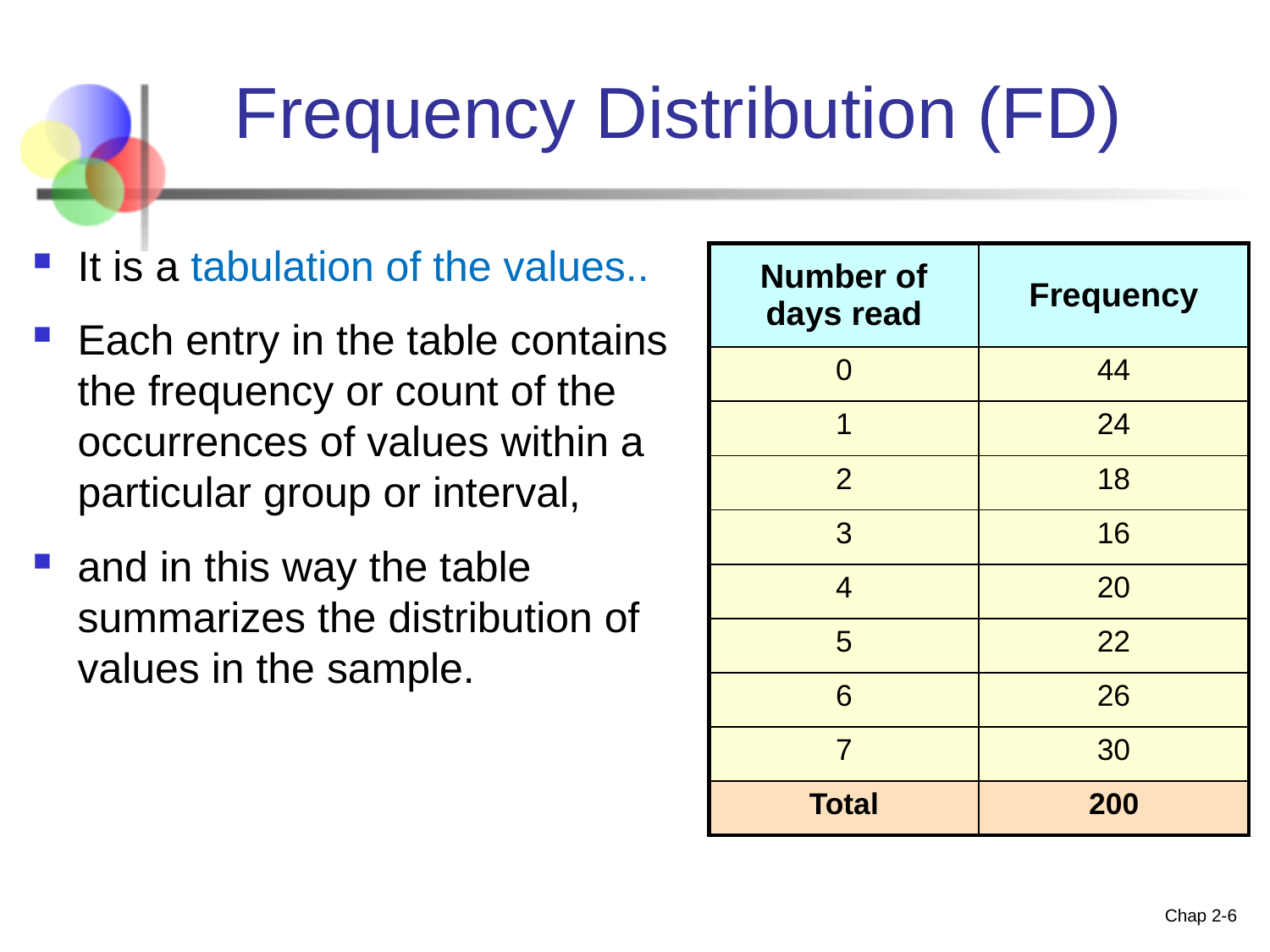

# Frequency Distribution (FD)
It is a tabulation of the values..
Each entry in the table contains the frequency or count of the occurrences of values within a particular group or interval,
and in this way the table summarizes the distribution of values in the sample.

| Number of days read | Frequency |
| --- | --- |
| 0 | 44 |
| 1 | 24 |
| 2 | 18 |
| 3 | 16 |
| 4 | 20 |
| 5 | 22 |
| 6 | 26 |
| 7 | 30 |
| Total | 200 |
Chap 2-6